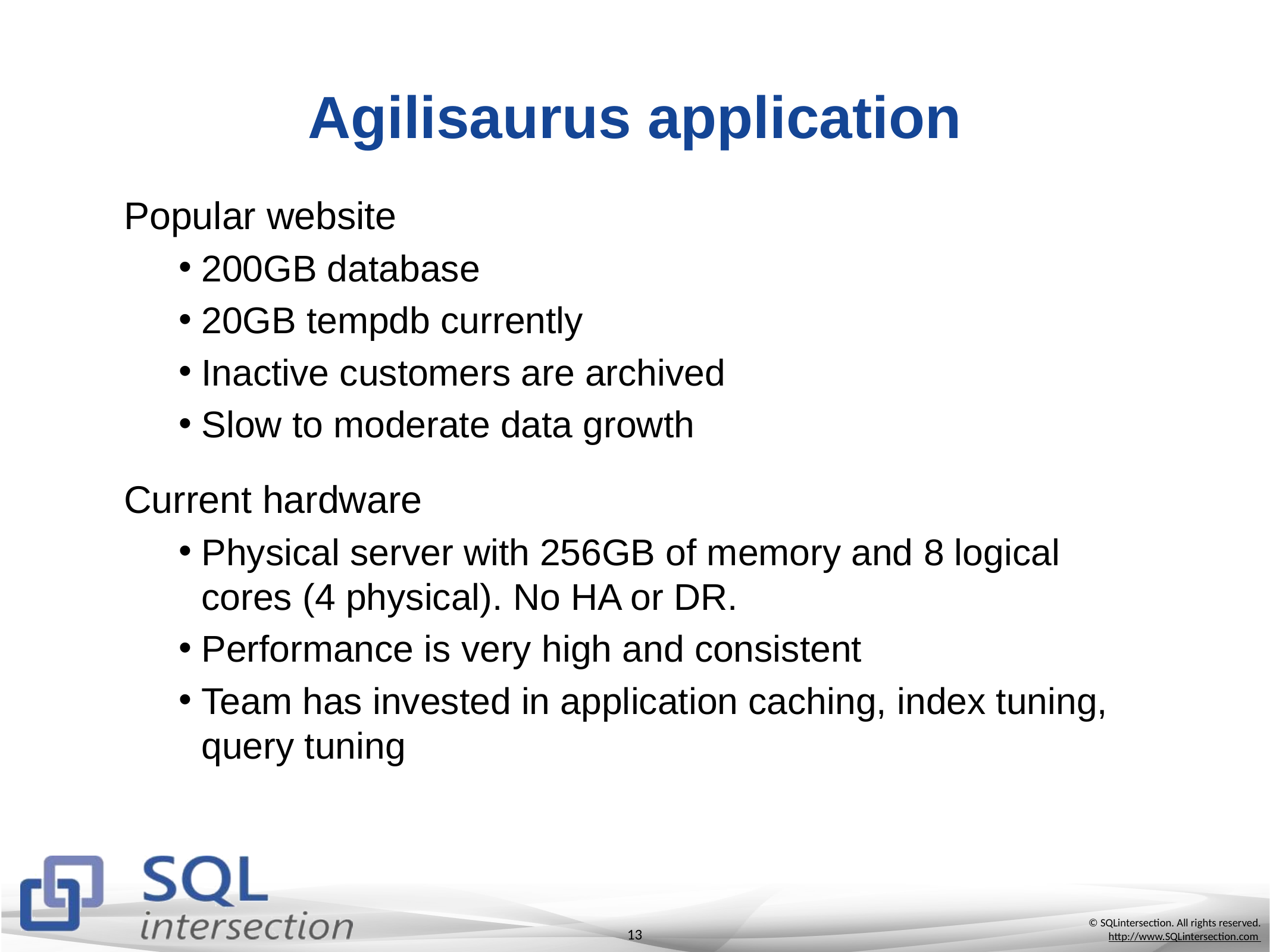

# Agilisaurus application
Popular website
200GB database
20GB tempdb currently
Inactive customers are archived
Slow to moderate data growth
Current hardware
Physical server with 256GB of memory and 8 logical cores (4 physical). No HA or DR.
Performance is very high and consistent
Team has invested in application caching, index tuning, query tuning